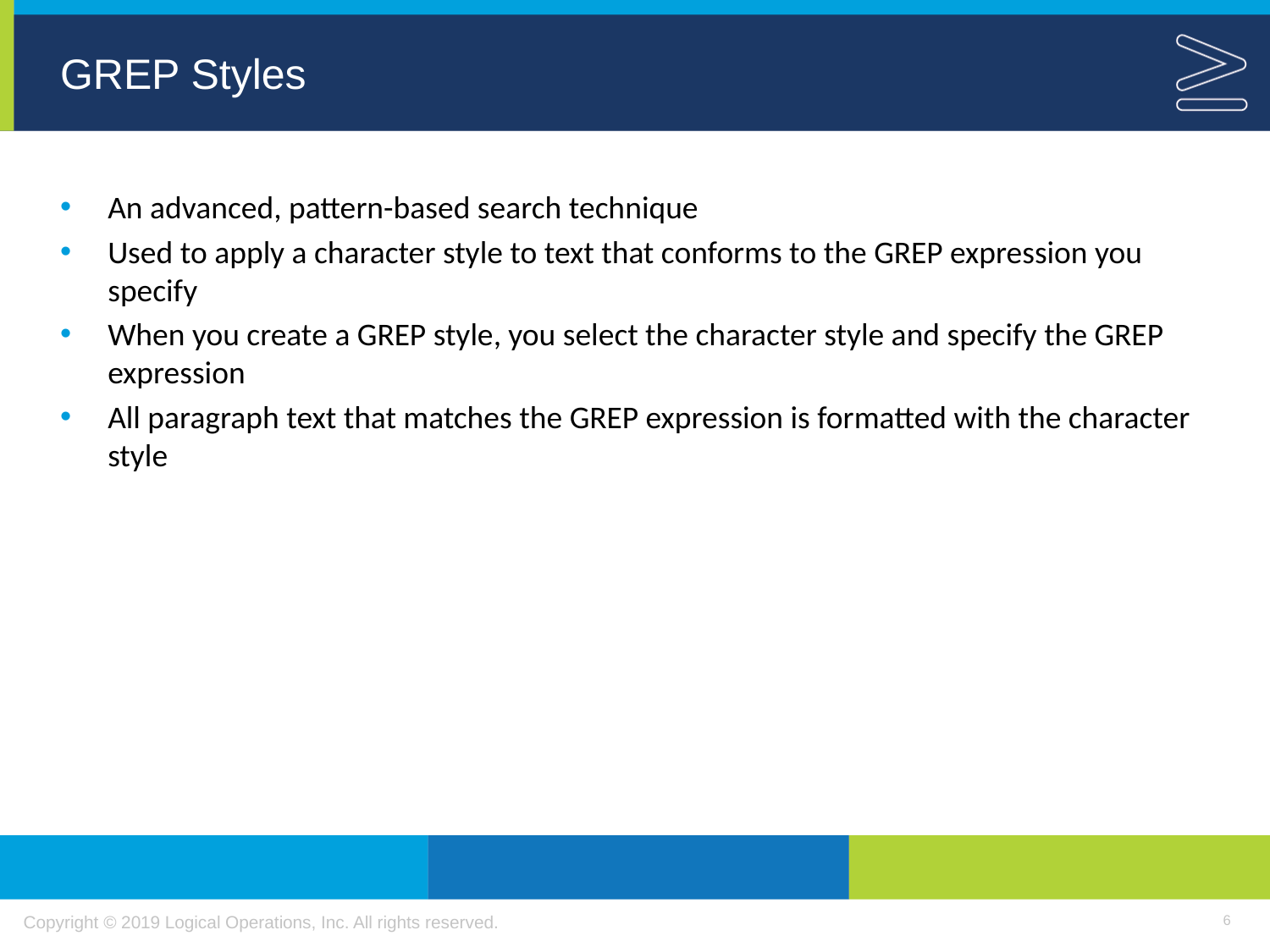

# GREP Styles
An advanced, pattern-based search technique
Used to apply a character style to text that conforms to the GREP expression you specify
When you create a GREP style, you select the character style and specify the GREP expression
All paragraph text that matches the GREP expression is formatted with the character style

6